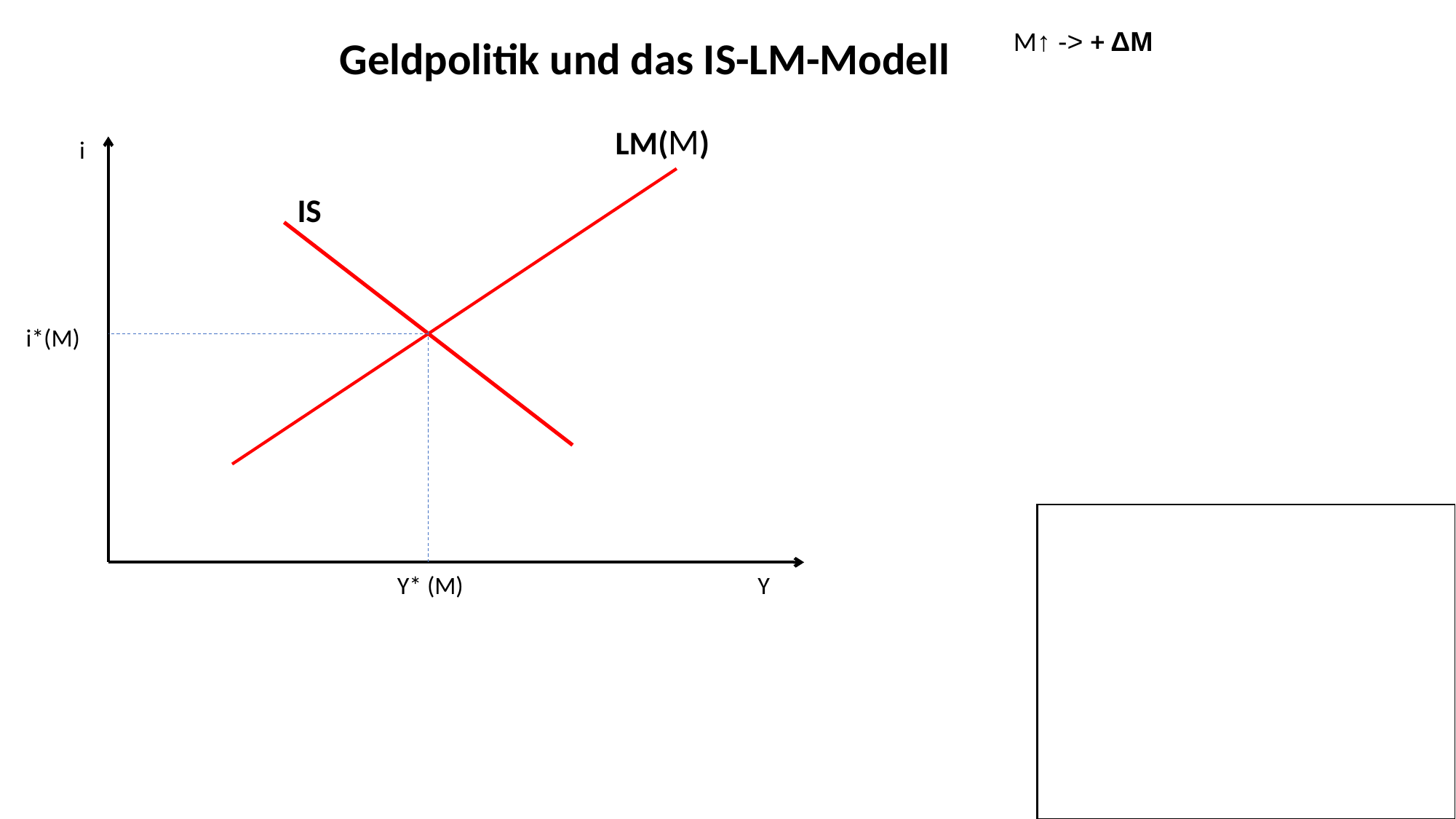

Geldpolitik und das IS-LM-Modell
M↑ -> + ΔM

LM(M)
i
IS
i*(M)

Y* (M)
Y